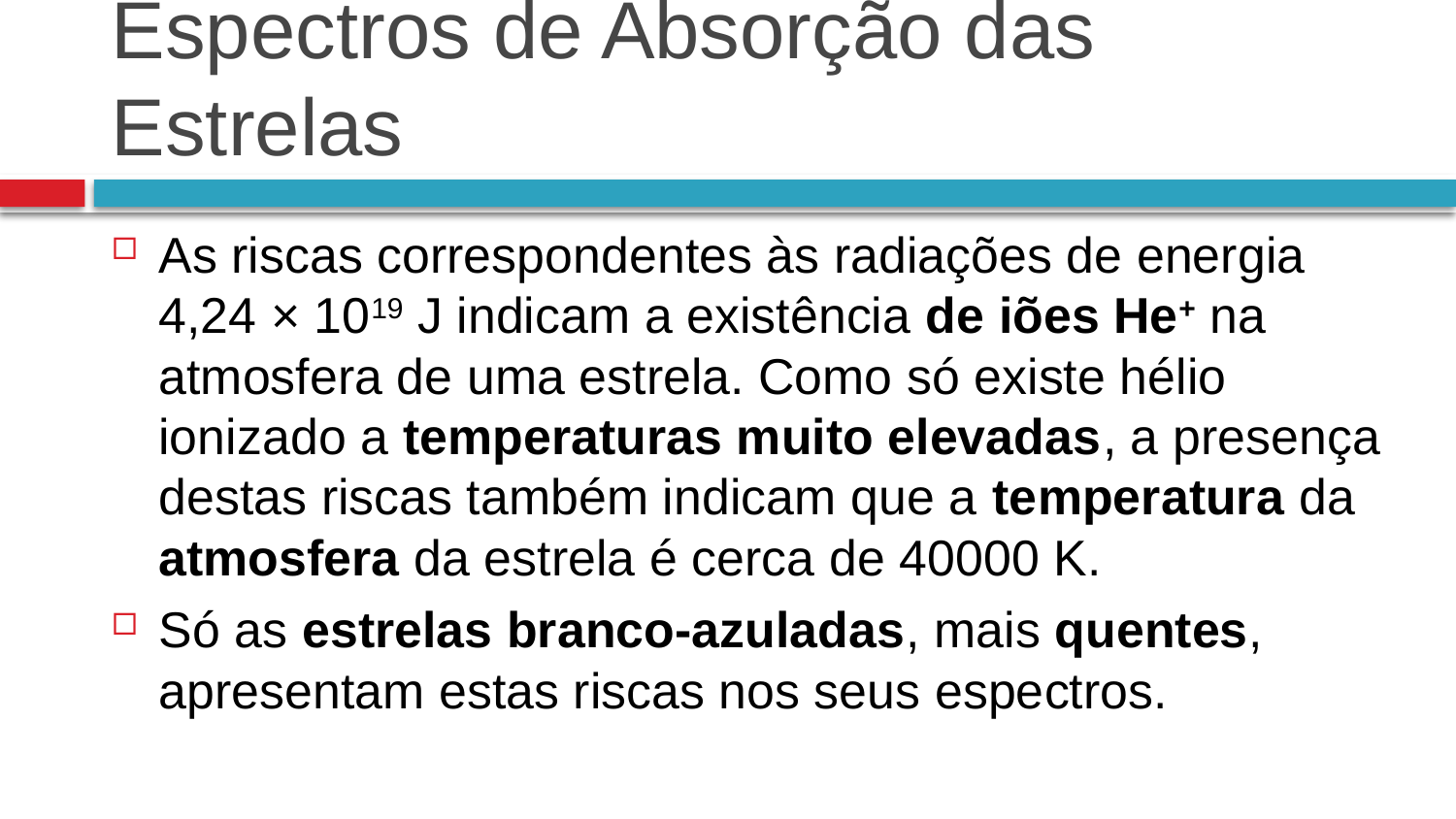

# Espectros de Absorção das Estrelas
As riscas correspondentes às radiações de energia
4,24 × 10­19 J indicam a existência de iões He+ na atmosfera de uma estrela. Como só existe hélio ionizado a temperaturas muito elevadas, a presença destas riscas também indicam que a temperatura da atmosfera da estrela é cerca de 40000 K.
Só as estrelas branco-azuladas, mais quentes, apresentam estas riscas nos seus espectros.